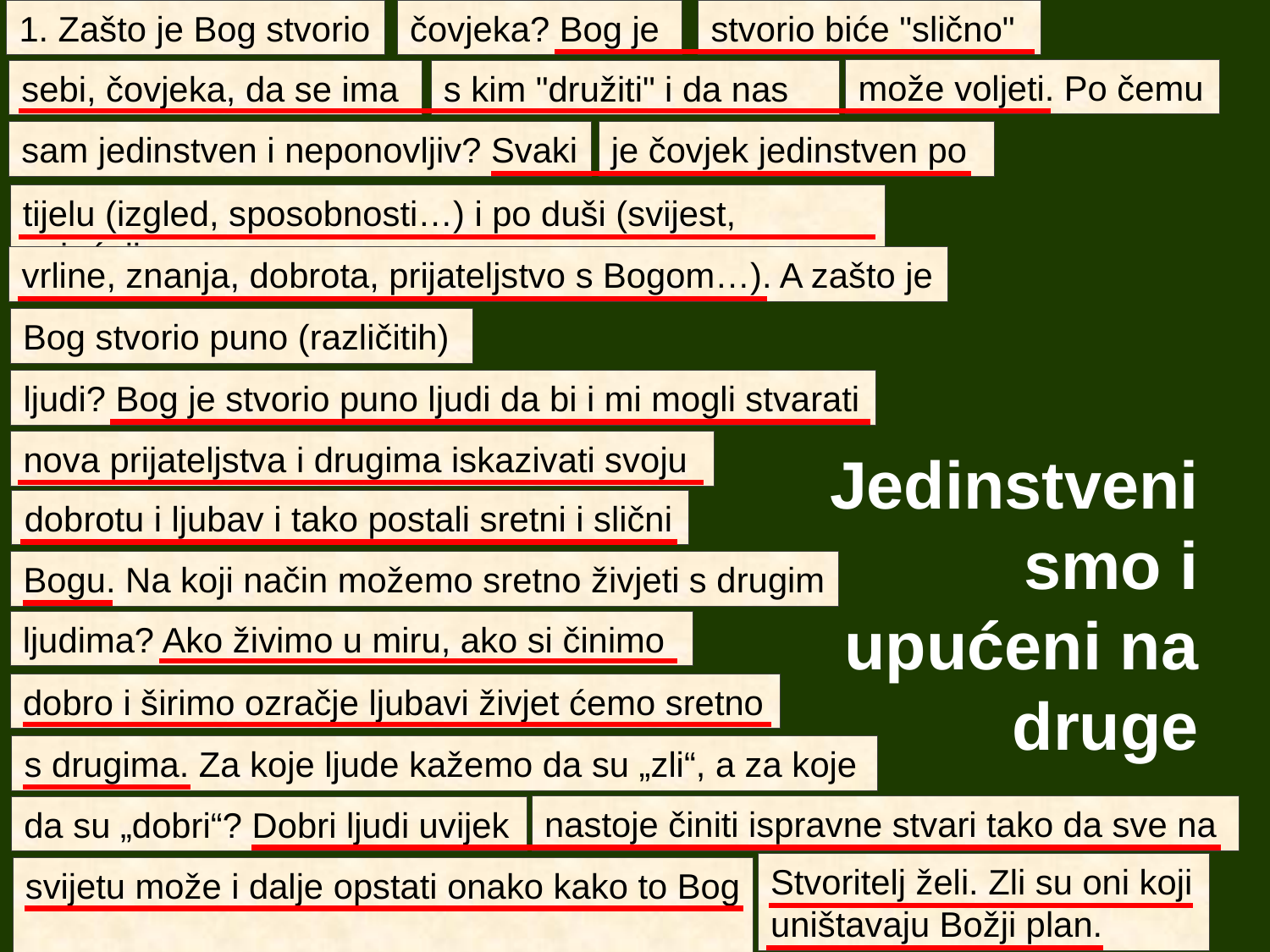

1. Zašto je Bog stvorio
čovjeka? Bog je
stvorio biće "slično"
može voljeti. Po čemu
sebi, čovjeka, da se ima
s kim "družiti" i da nas
sam jedinstven i neponovljiv? Svaki
je čovjek jedinstven po
tijelu (izgled, sposobnosti…) i po duši (svijest, osjećaji,
vrline, znanja, dobrota, prijateljstvo s Bogom…). A zašto je
Bog stvorio puno (različitih)
ljudi? Bog je stvorio puno ljudi da bi i mi mogli stvarati
nova prijateljstva i drugima iskazivati svoju
Jedinstveni smo i upućeni na druge
dobrotu i ljubav i tako postali sretni i slični
Bogu. Na koji način možemo sretno živjeti s drugim
ljudima? Ako živimo u miru, ako si činimo
dobro i širimo ozračje ljubavi živjet ćemo sretno
s drugima. Za koje ljude kažemo da su „zli“, a za koje
nastoje činiti ispravne stvari tako da sve na
da su „dobri“? Dobri ljudi uvijek
Stvoritelj želi. Zli su oni koji uništavaju Božji plan.
svijetu može i dalje opstati onako kako to Bog